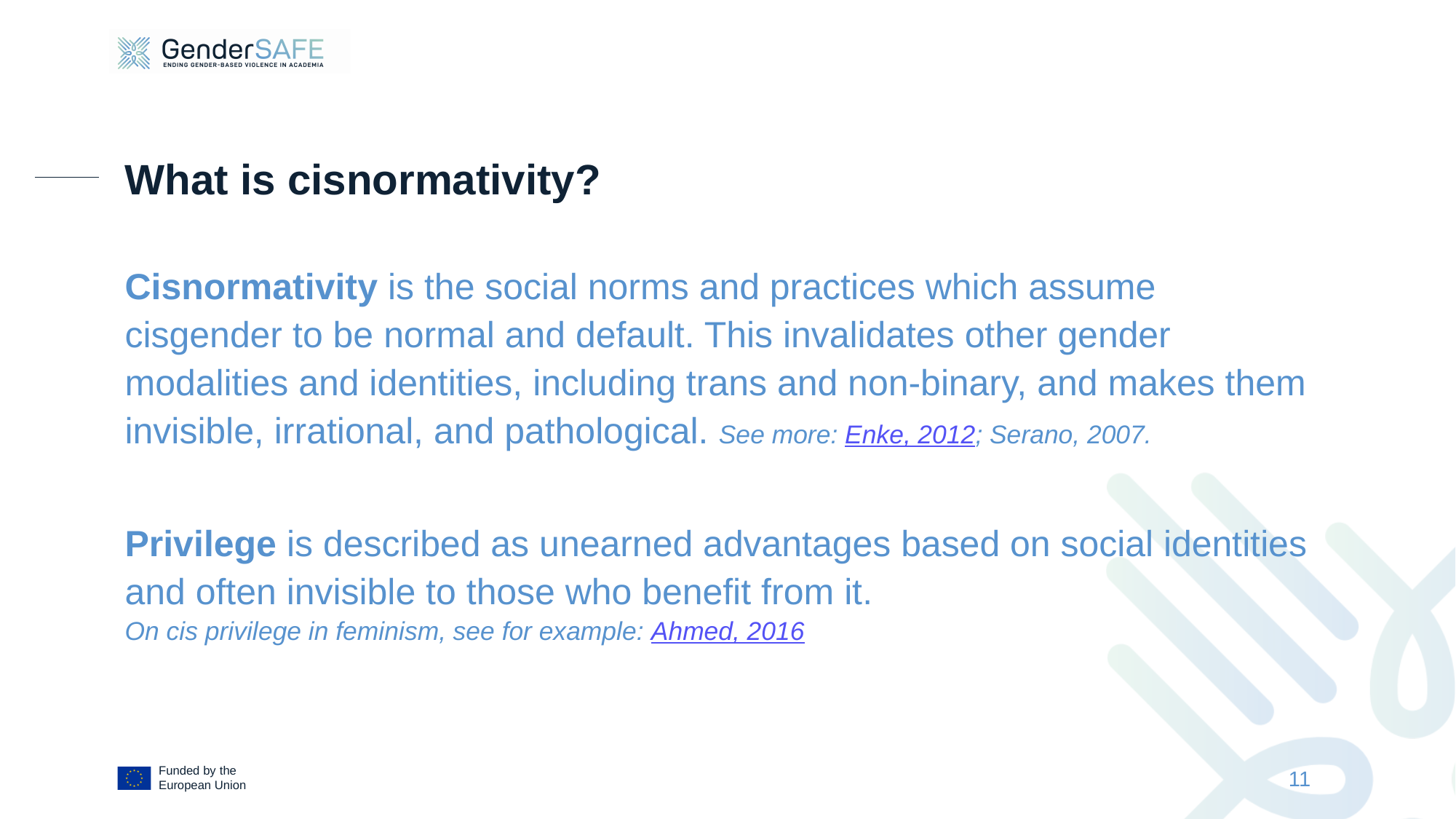

# What is cisnormativity?
Cisnormativity is the social norms and practices which assume cisgender to be normal and default. This invalidates other gender modalities and identities, including trans and non-binary, and makes them invisible, irrational, and pathological. See more: Enke, 2012; Serano, 2007.

Privilege is described as unearned advantages based on social identities and often invisible to those who benefit from it.
On cis privilege in feminism, see for example: Ahmed, 2016

11